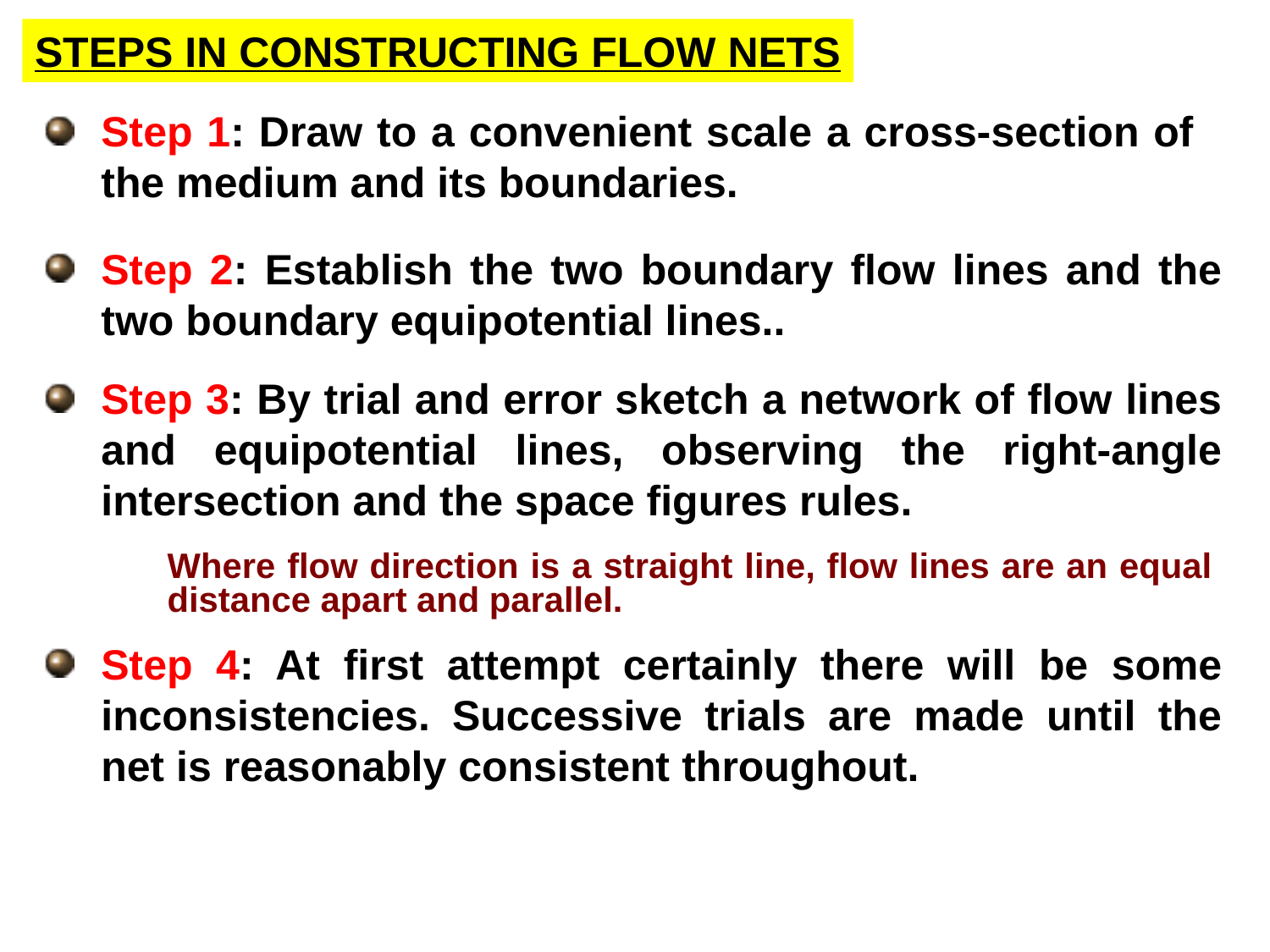

STEPS IN CONSTRUCTING FLOW NETS
Step 1: Draw to a convenient scale a cross-section of   the medium and its boundaries.
Step 2: Establish the two boundary flow lines and the two boundary equipotential lines..
Step 3: By trial and error sketch a network of flow lines and equipotential lines, observing the right-angle intersection and the space figures rules.
Where flow direction is a straight line, flow lines are an equal distance apart and parallel.
Step 4: At first attempt certainly there will be some inconsistencies. Successive trials are made until the net is reasonably consistent throughout.